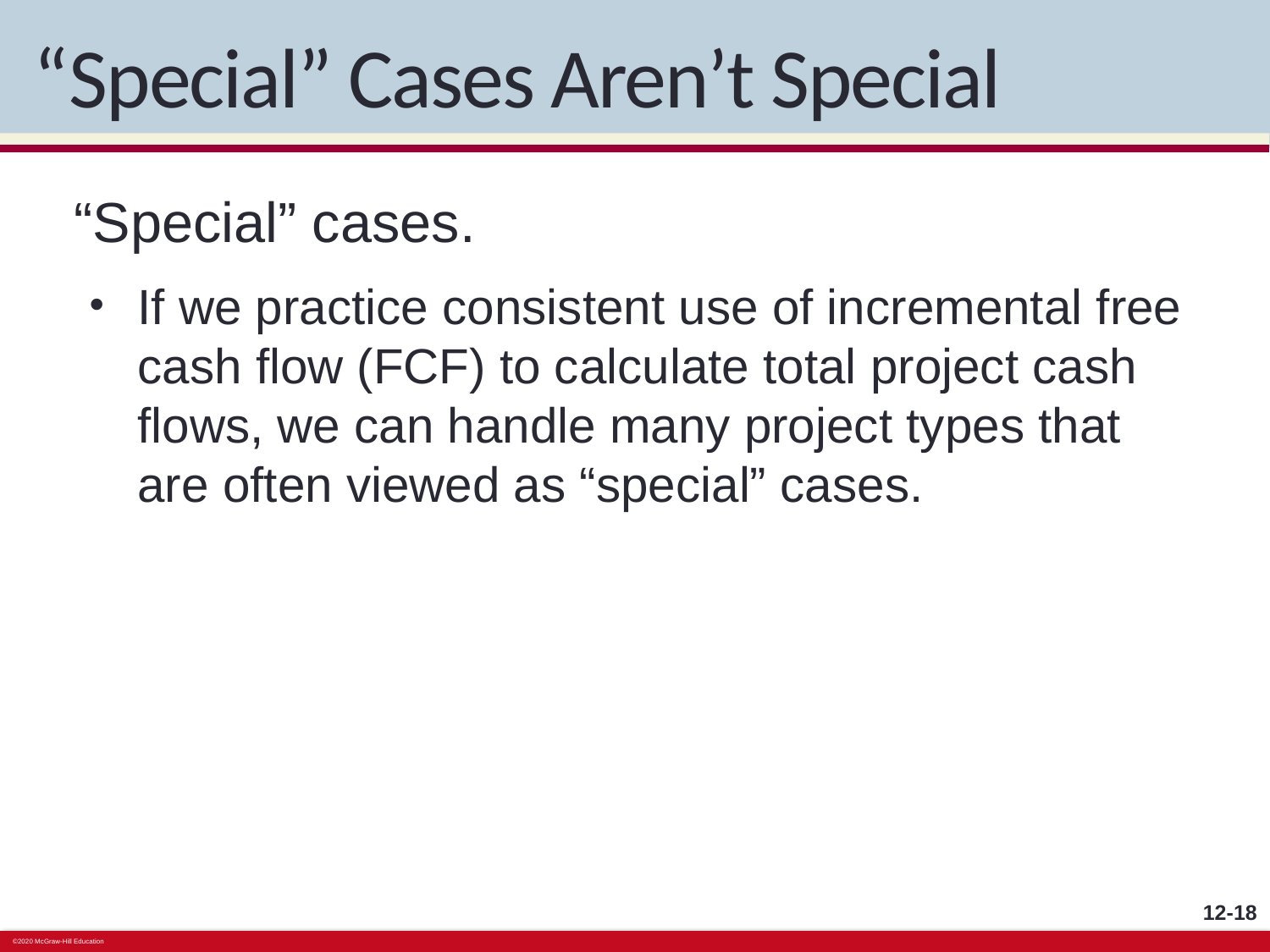

# “Special” Cases Aren’t Special
“Special” cases.
If we practice consistent use of incremental free cash flow (FCF) to calculate total project cash flows, we can handle many project types that are often viewed as “special” cases.